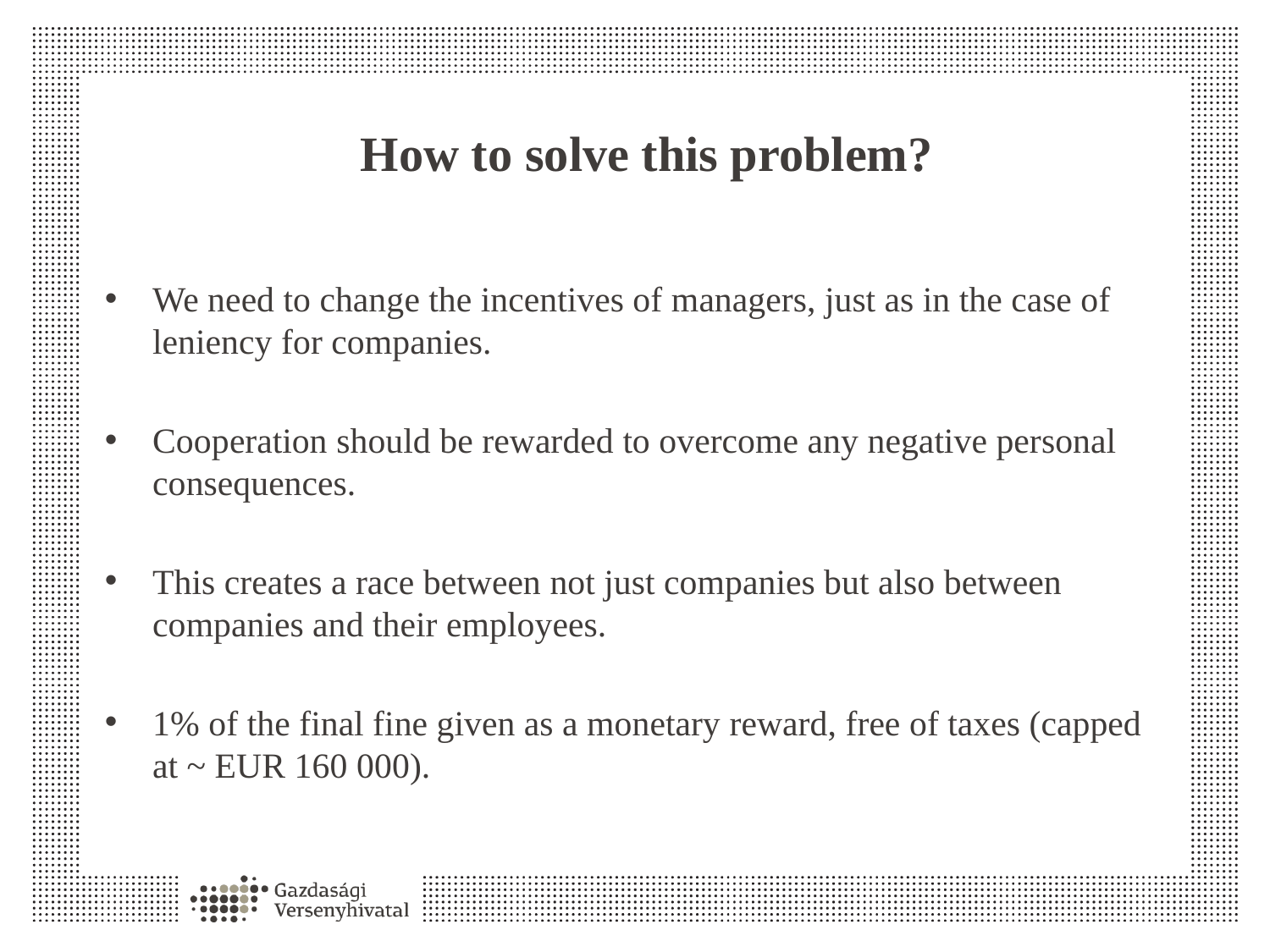

How to solve this problem?
We need to change the incentives of managers, just as in the case of leniency for companies.

Cooperation should be rewarded to overcome any negative personal consequences.

This creates a race between not just companies but also between companies and their employees.

1% of the final fine given as a monetary reward, free of taxes (capped at ~ EUR 160 000).